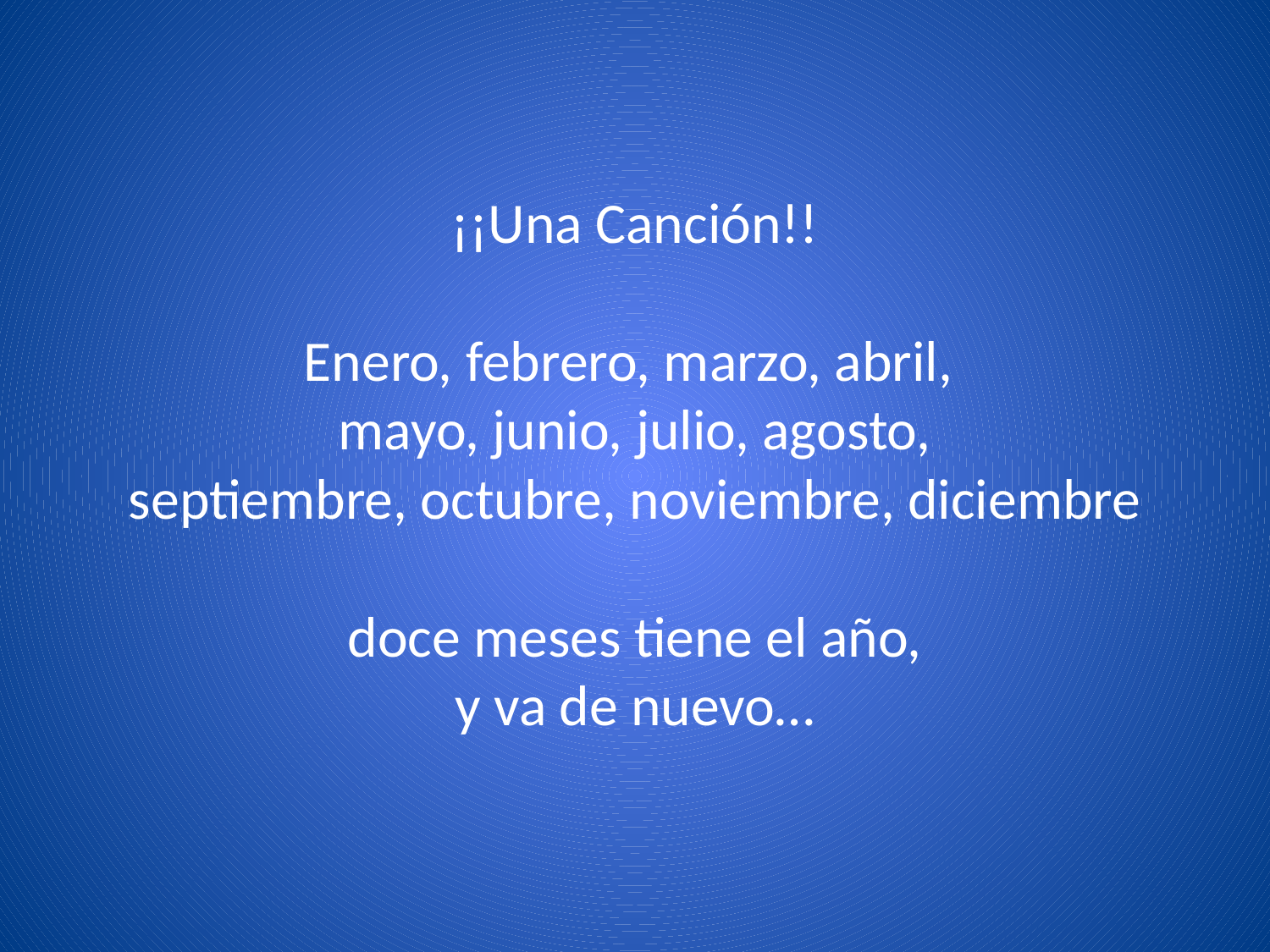

# ¡¡Una Canción!! Enero, febrero, marzo, abril, mayo, junio, julio, agosto, septiembre, octubre, noviembre, diciembre doce meses tiene el año, y va de nuevo…